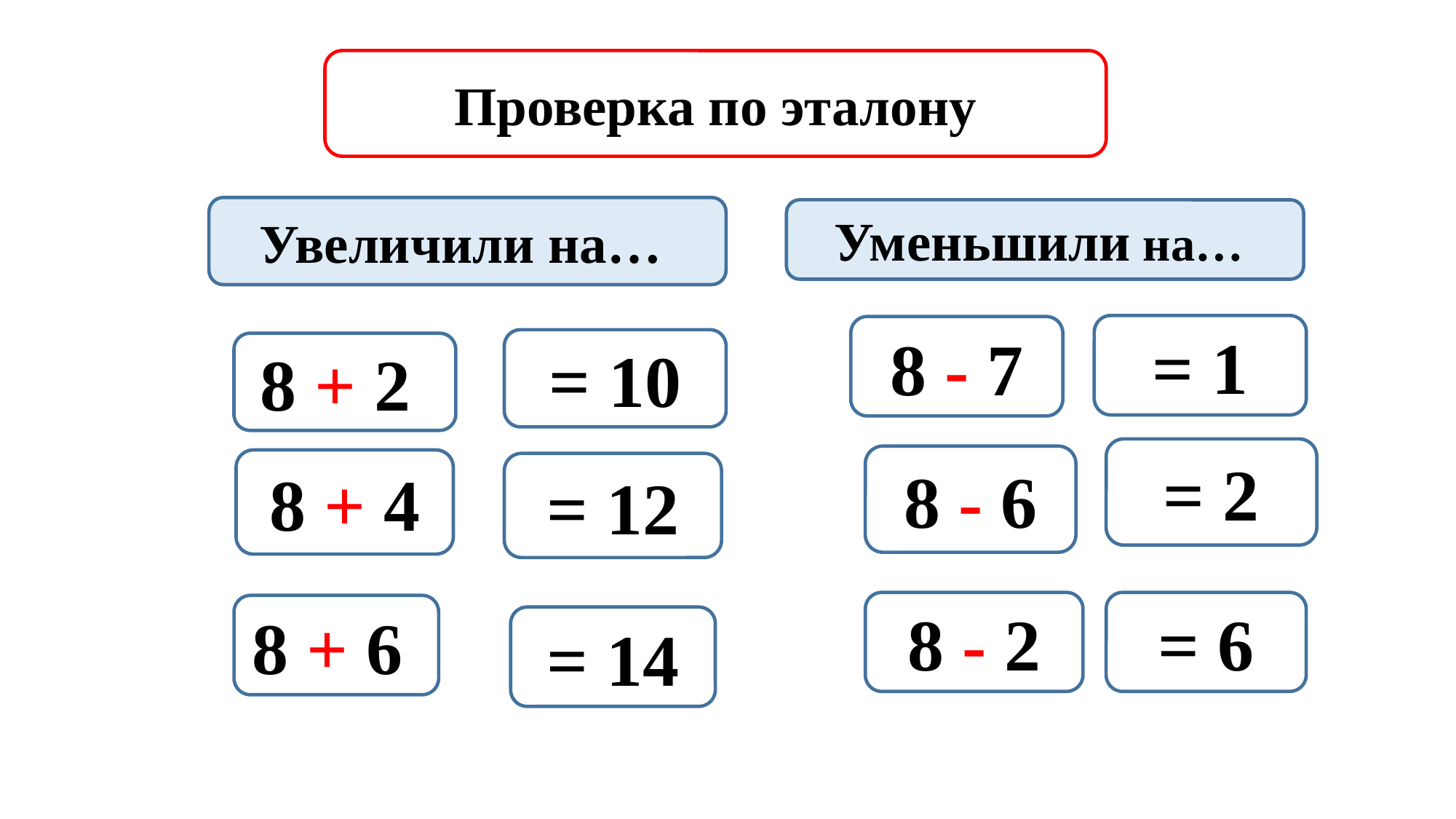

Проверка по эталону
Увеличили на…
Уменьшили на…
= 1
8 - 7
= 10
8 + 2
= 2
8 - 6
8 + 4
= 12
= 6
8 - 2
8 + 6
= 14